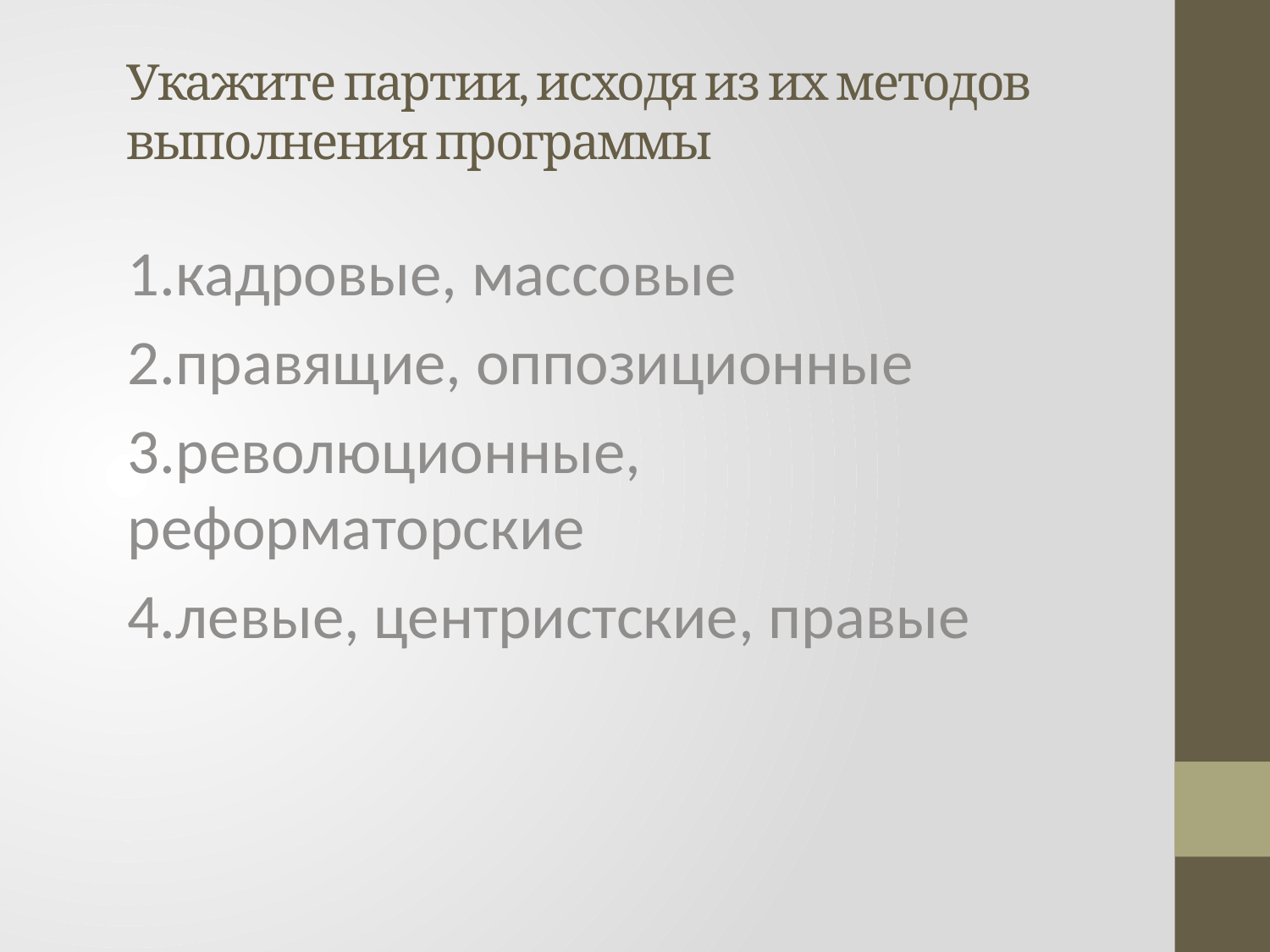

# Укажите партии, исходя из их методов выполнения программы
1.кадровые, массовые
2.правящие, оппозиционные
3.революционные, реформаторские
4.левые, центристские, правые